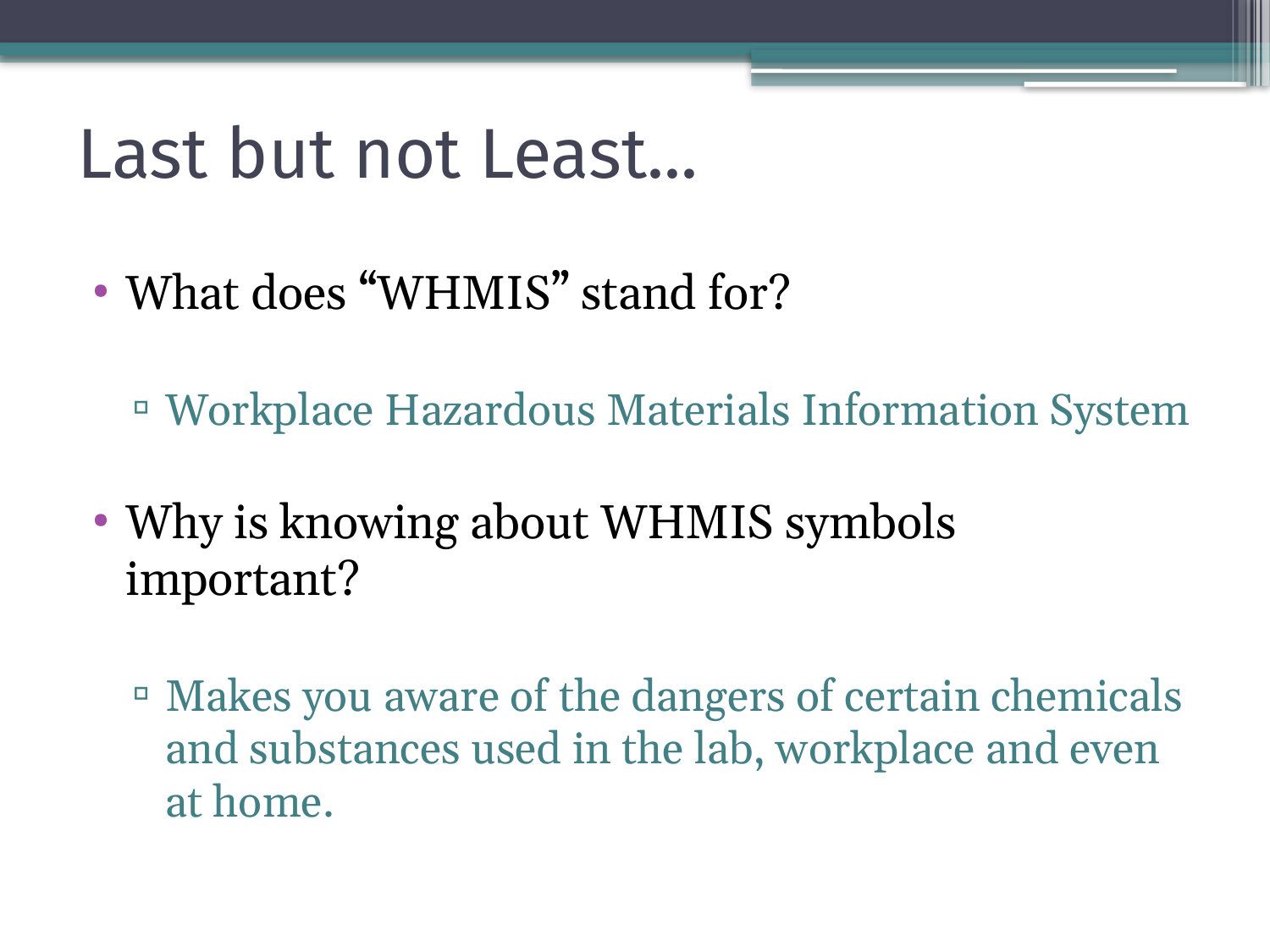

# Last but not Least...
What does “WHMIS” stand for?
Workplace Hazardous Materials Information System
Why is knowing about WHMIS symbols important?
Makes you aware of the dangers of certain chemicals and substances used in the lab, workplace and even at home.